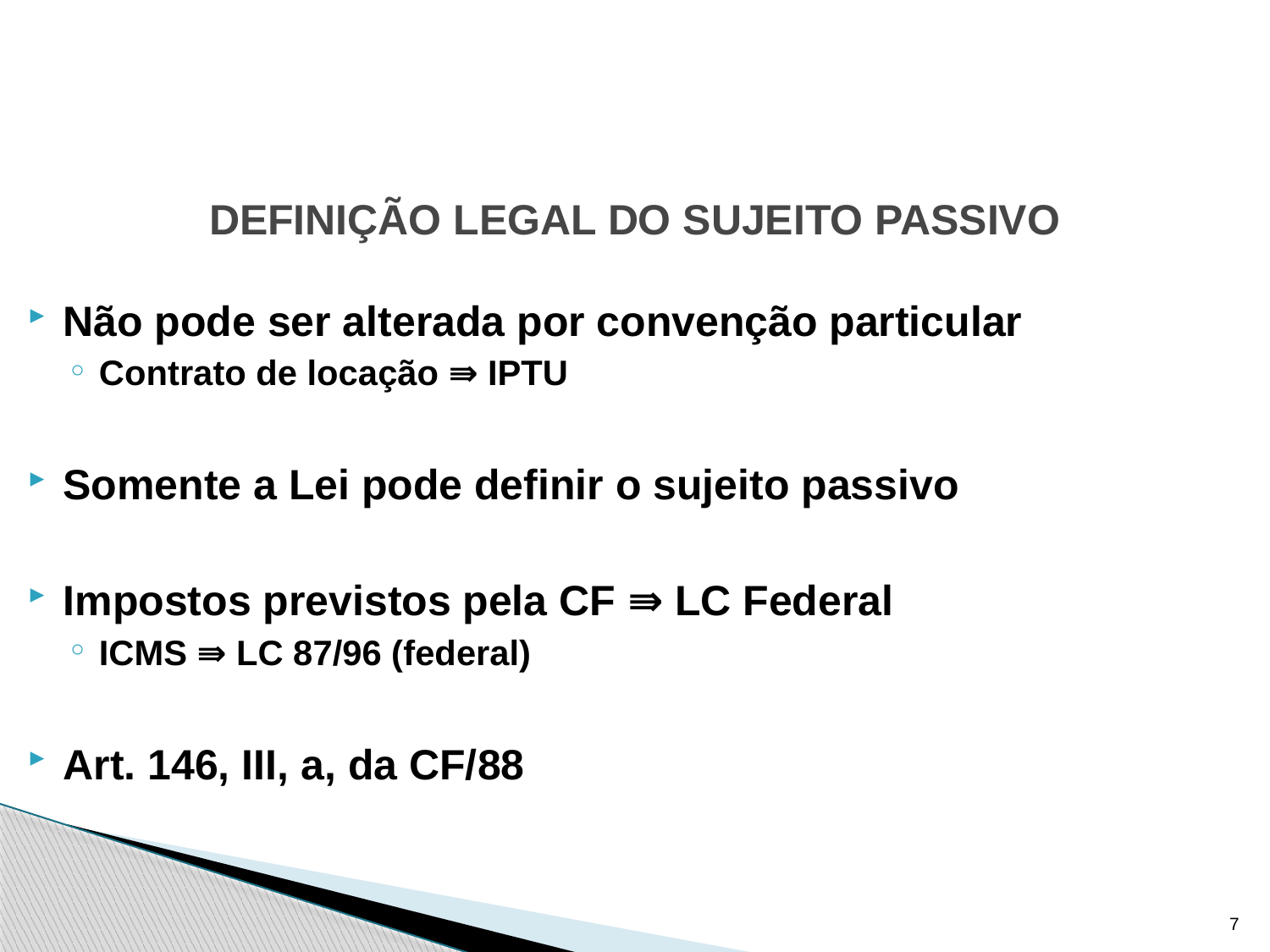

# DEFINIÇÃO LEGAL DO SUJEITO PASSIVO
Não pode ser alterada por convenção particular
Contrato de locação ⇛ IPTU

Somente a Lei pode definir o sujeito passivo

Impostos previstos pela CF ⇛ LC Federal
ICMS ⇛ LC 87/96 (federal)

Art. 146, III, a, da CF/88

7